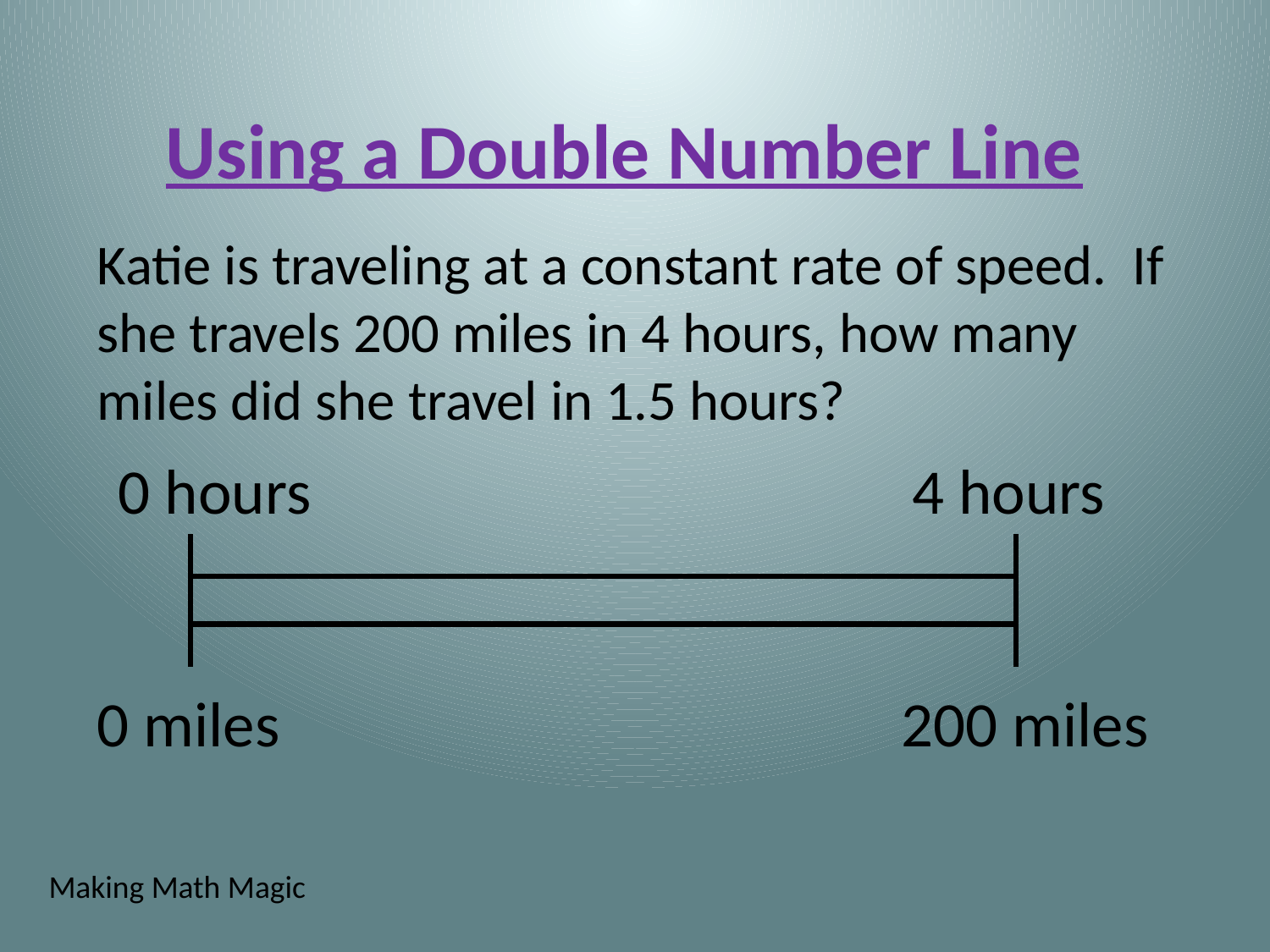

Using a Double Number Line

Katie is traveling at a constant rate of speed.  If she travels 200 miles in 4 hours, how many miles did she travel in 1.5 hours?
0 hours
4 hours
0 miles
200 miles
Making Math Magic